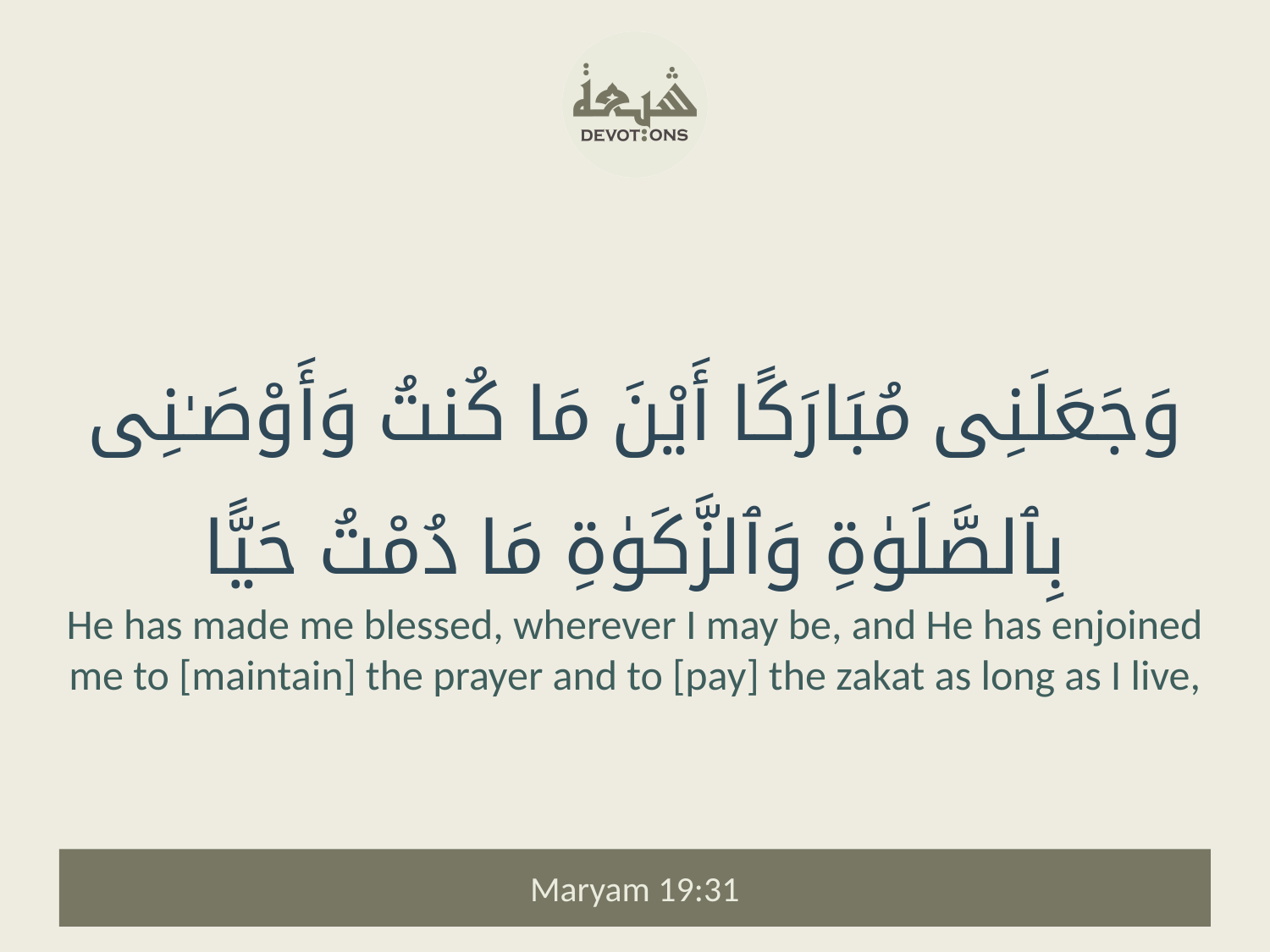

وَجَعَلَنِى مُبَارَكًا أَيْنَ مَا كُنتُ وَأَوْصَـٰنِى بِٱلصَّلَوٰةِ وَٱلزَّكَوٰةِ مَا دُمْتُ حَيًّا
He has made me blessed, wherever I may be, and He has enjoined me to [maintain] the prayer and to [pay] the zakat as long as I live,
Maryam 19:31